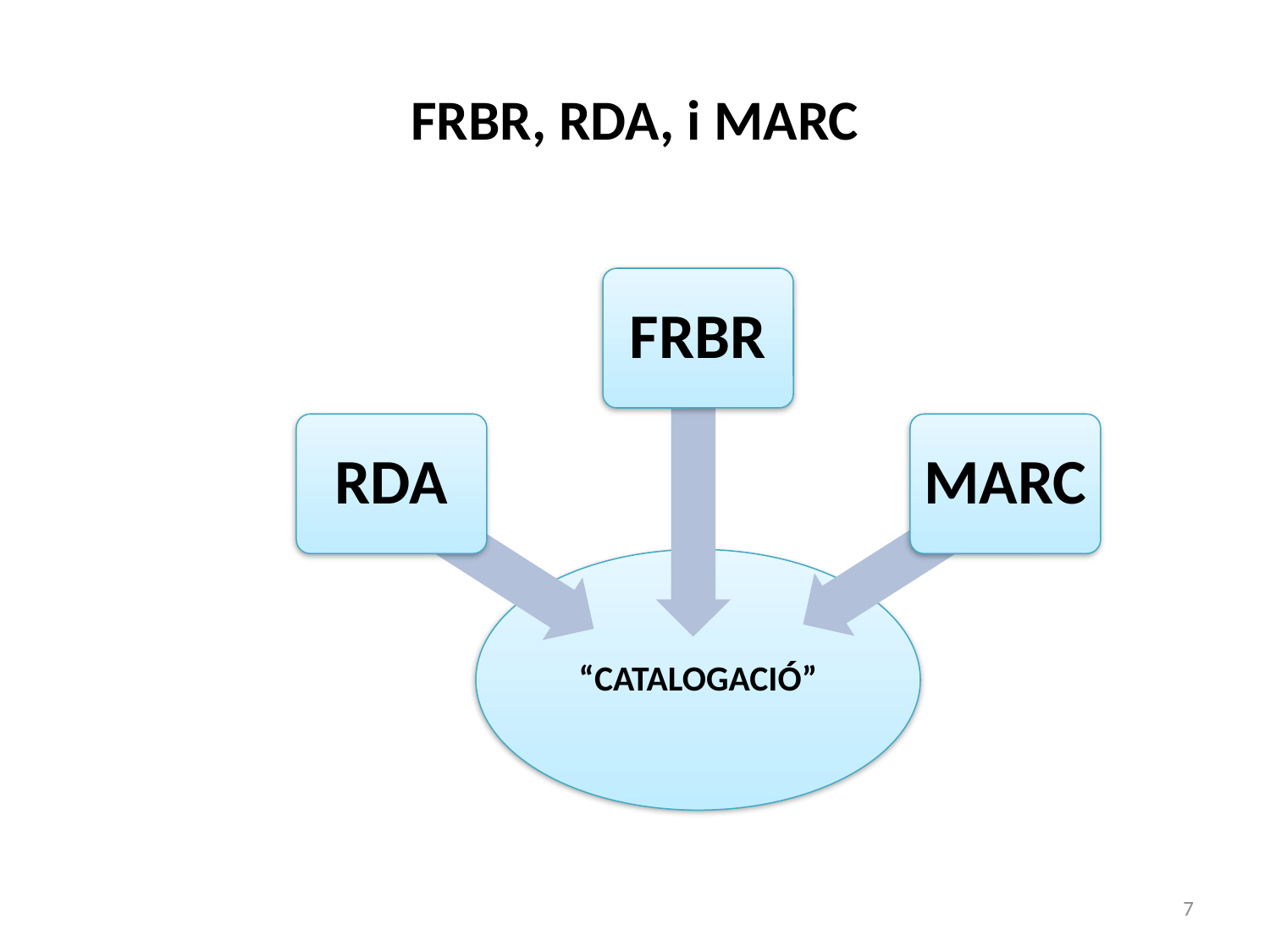

# FRBR, RDA, i MARC
“CATALOGACIÓ”
RDA
FRBR
MARC
7